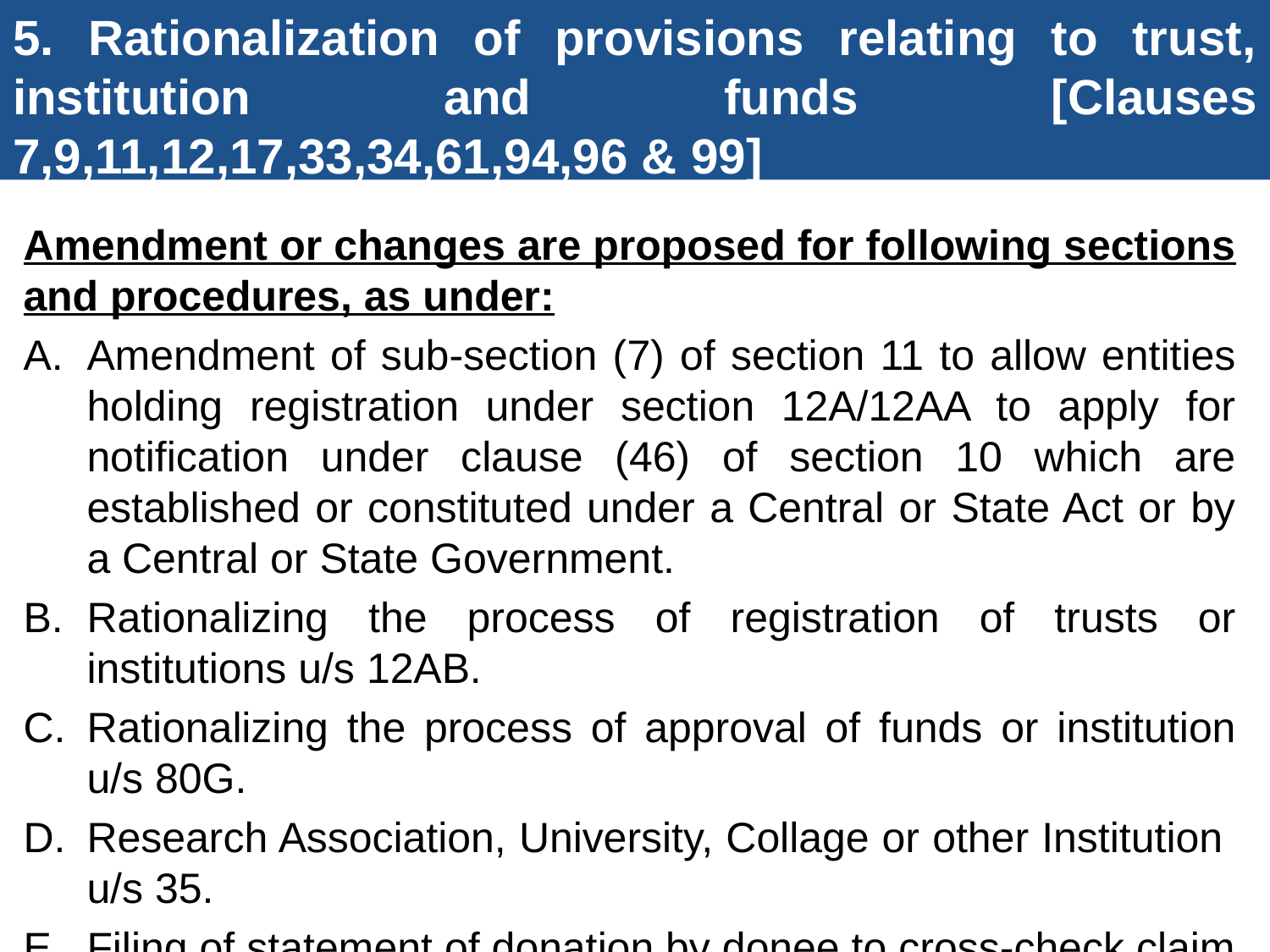

# 5. Rationalization of provisions relating to trust, institution and funds [Clauses 7,9,11,12,17,33,34,61,94,96 & 99]
Amendment or changes are proposed for following sections and procedures, as under:
Amendment of sub-section (7) of section 11 to allow entities holding registration under section 12A/12AA to apply for notification under clause (46) of section 10 which are established or constituted under a Central or State Act or by a Central or State Government.
Rationalizing the process of registration of trusts or institutions u/s 12AB.
Rationalizing the process of approval of funds or institution u/s 80G.
Research Association, University, Collage or other Institution  u/s 35.
Filing of statement of donation by donee to cross-check claim of donation by donor.
Cash donation u/s 80GGA shall be restricted to Rs. 2,000/- only.
187